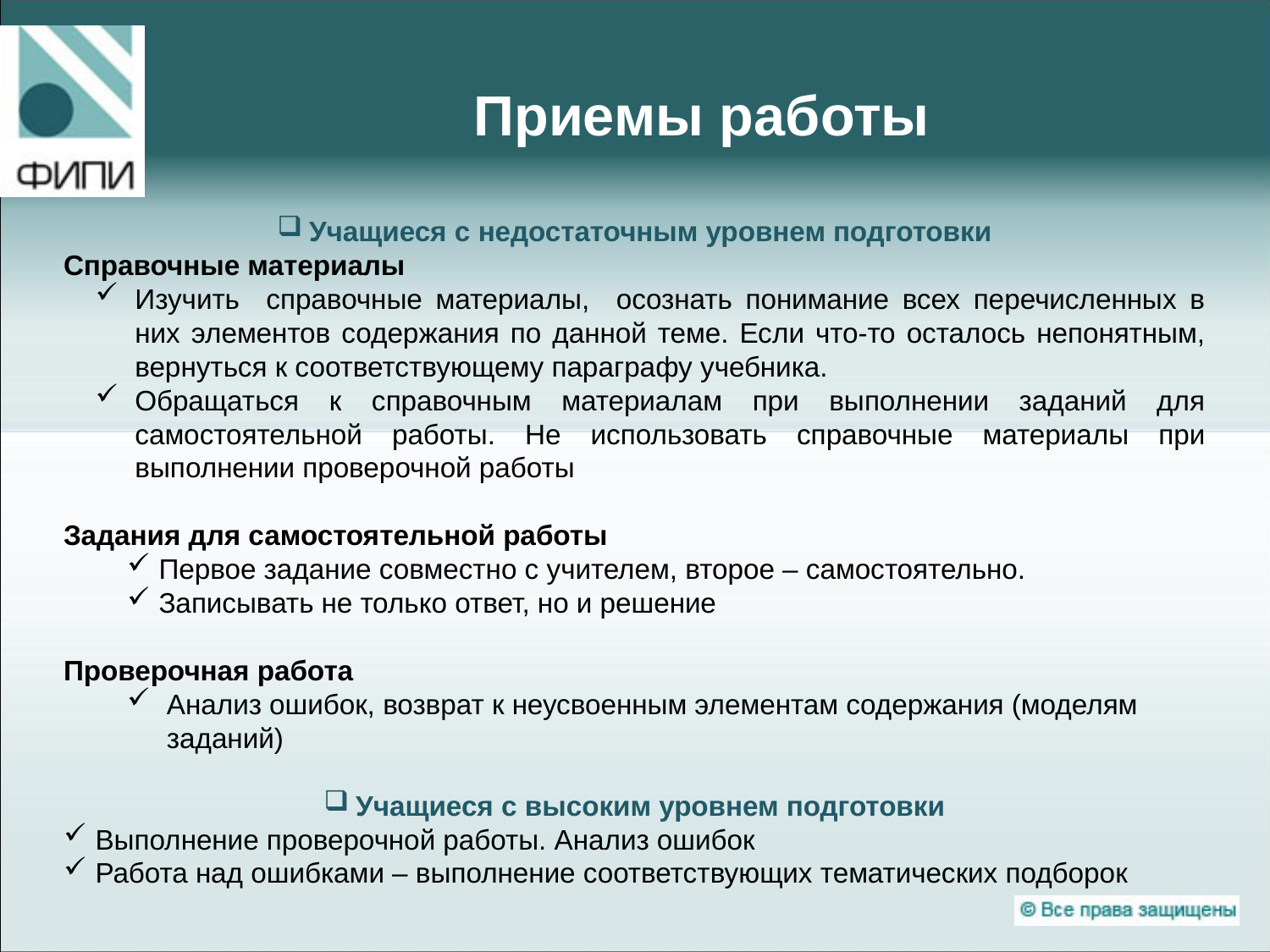

# Приемы работы
Учащиеся с недостаточным уровнем подготовки
Справочные материалы
Изучить  справочные материалы,  осознать понимание всех перечисленных в них элементов содержания по данной теме. Если что-то осталось непонятным, вернуться к соответствующему параграфу учебника.
Обращаться к справочным материалам при выполнении заданий для самостоятельной работы. Не использовать справочные материалы при выполнении проверочной работы

Задания для самостоятельной работы
Первое задание совместно с учителем, второе – самостоятельно.
Записывать не только ответ, но и решение

Проверочная работа
Анализ ошибок, возврат к неусвоенным элементам содержания (моделям заданий)

Учащиеся с высоким уровнем подготовки
Выполнение проверочной работы. Анализ ошибок
Работа над ошибками – выполнение соответствующих тематических подборок